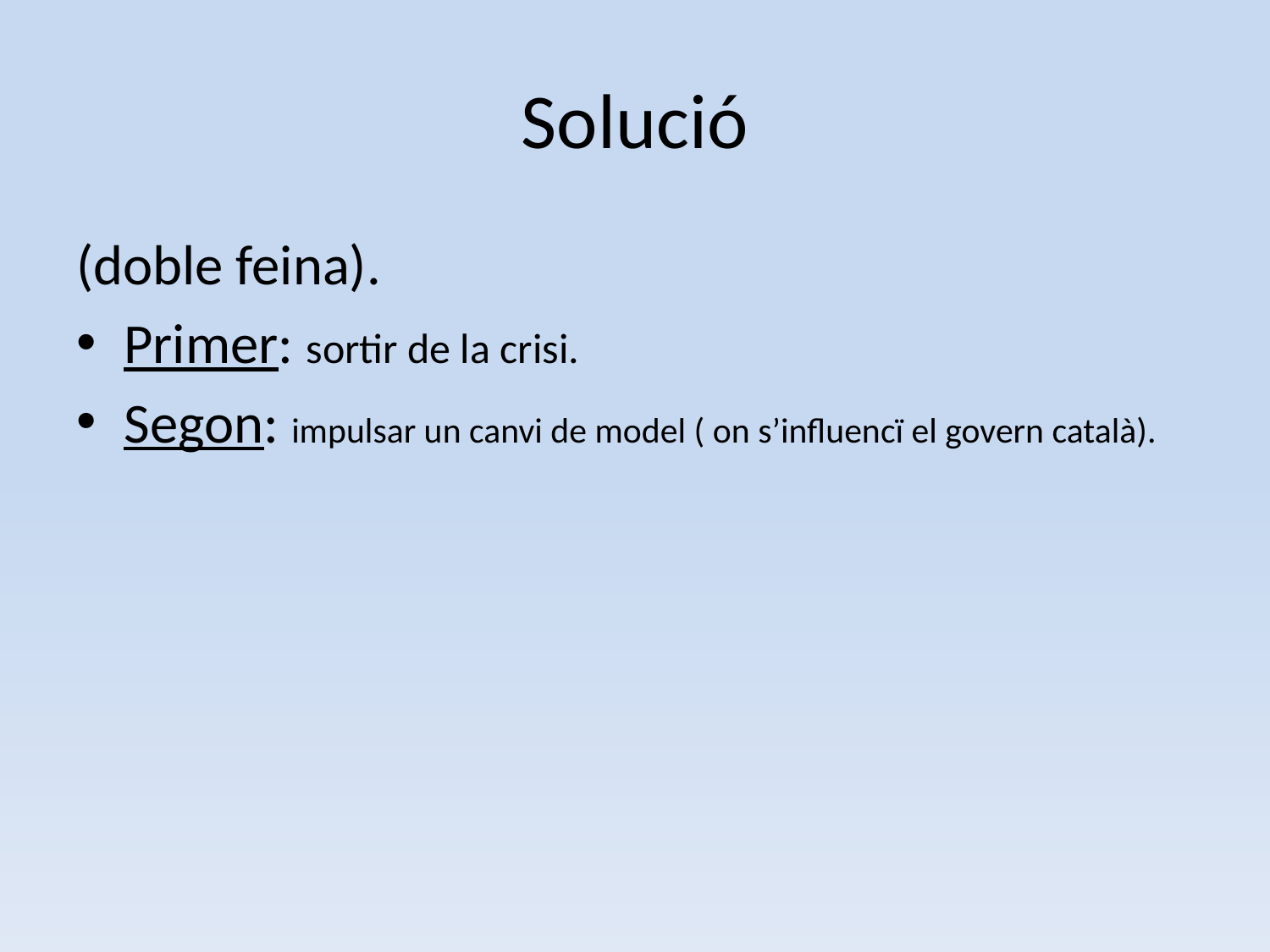

# Solució
(doble feina).
Primer: sortir de la crisi.
Segon: impulsar un canvi de model ( on s’influencï el govern català).